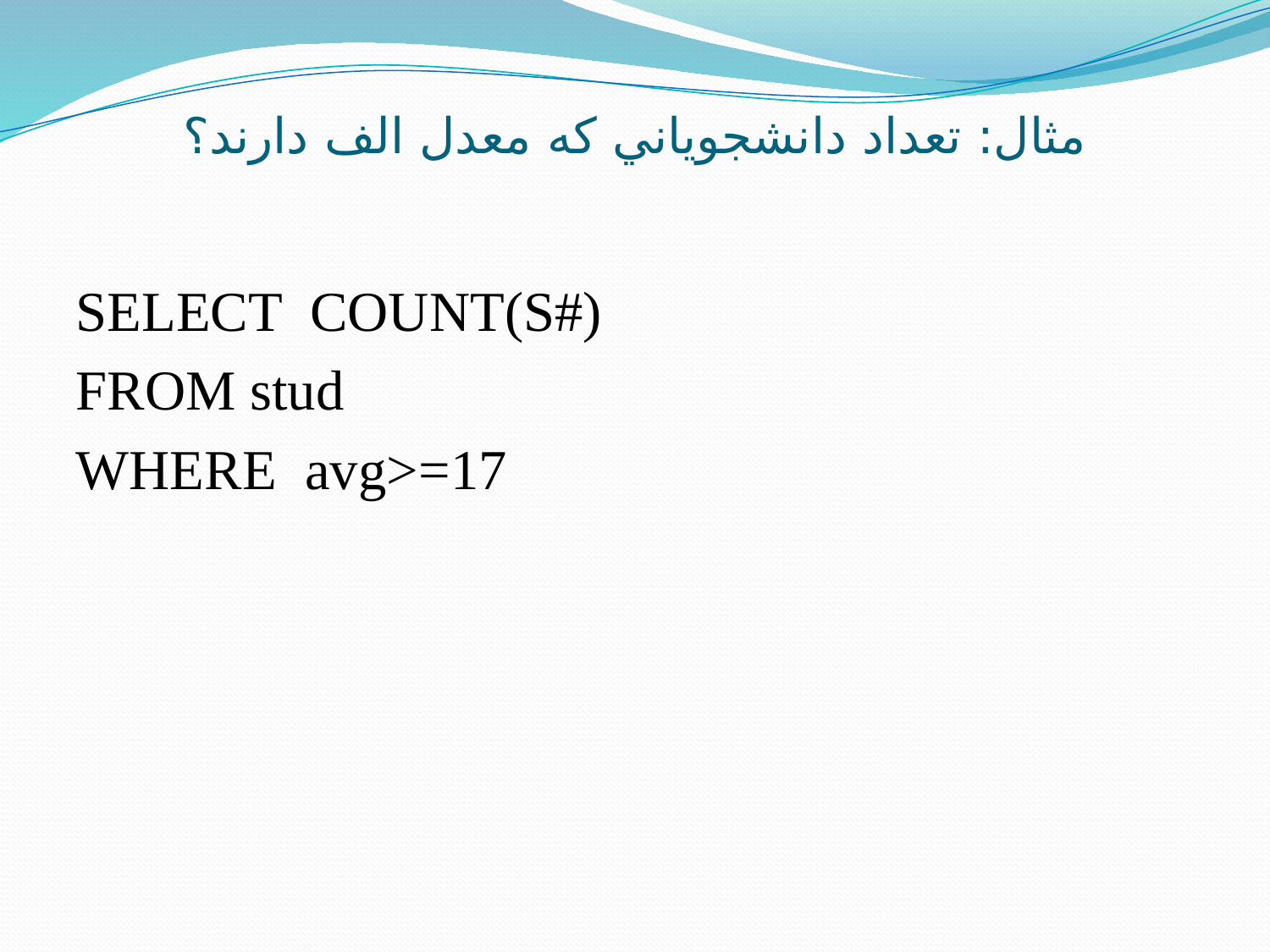

# مثال: تعداد دانشجوياني که معدل الف دارند؟
SELECT  COUNT(S#)
FROM stud
WHERE  avg>=17